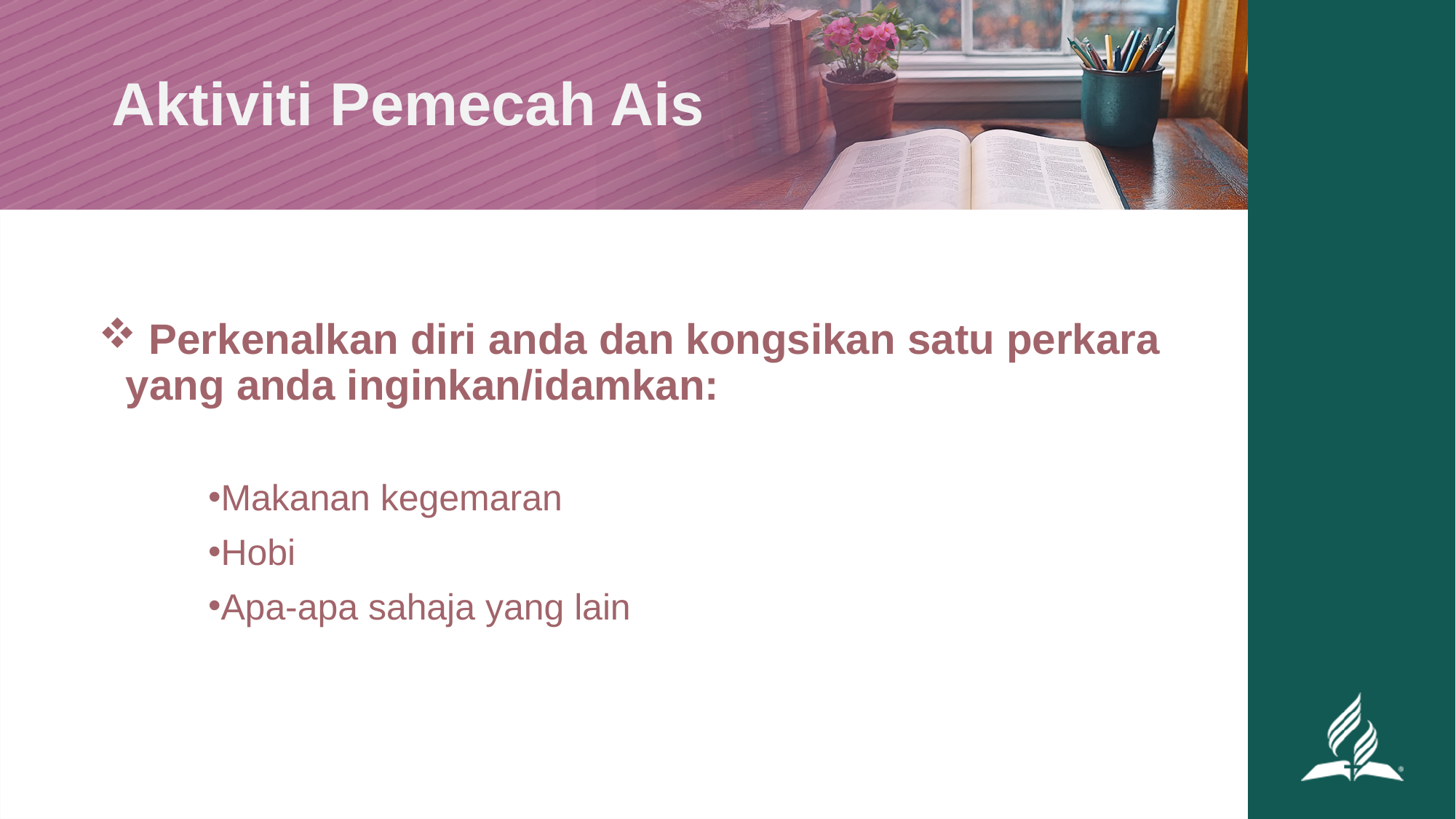

# Aktiviti Pemecah Ais

 Perkenalkan diri anda dan kongsikan satu perkara yang anda inginkan/idamkan:

Makanan kegemaran
Hobi
Apa-apa sahaja yang lain